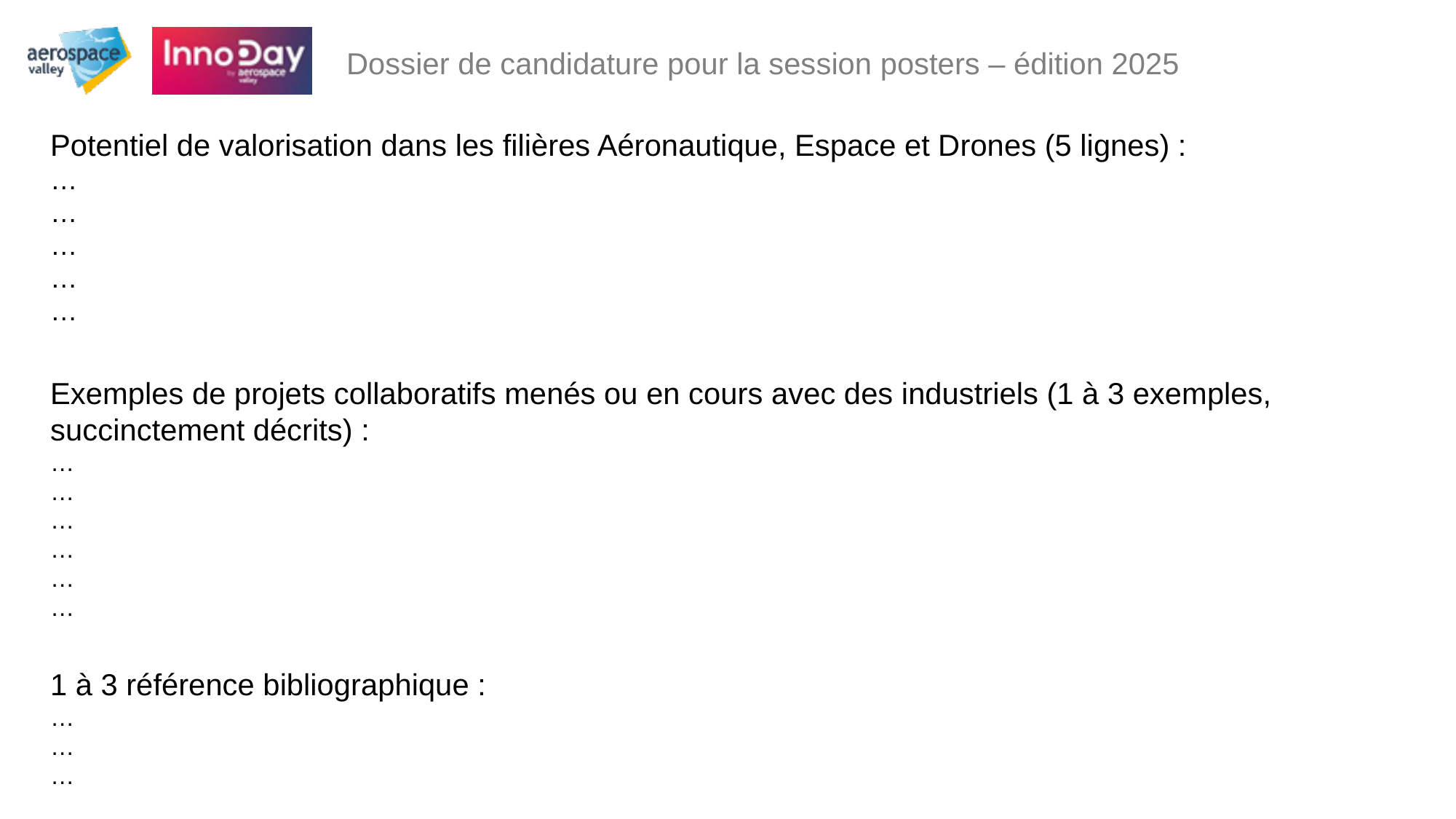

Potentiel de valorisation dans les filières Aéronautique, Espace et Drones (5 lignes) :
…
…
…
…
…

Exemples de projets collaboratifs menés ou en cours avec des industriels (1 à 3 exemples, succinctement décrits) :
…
…
…
…
…
…

1 à 3 référence bibliographique :
…
…
…